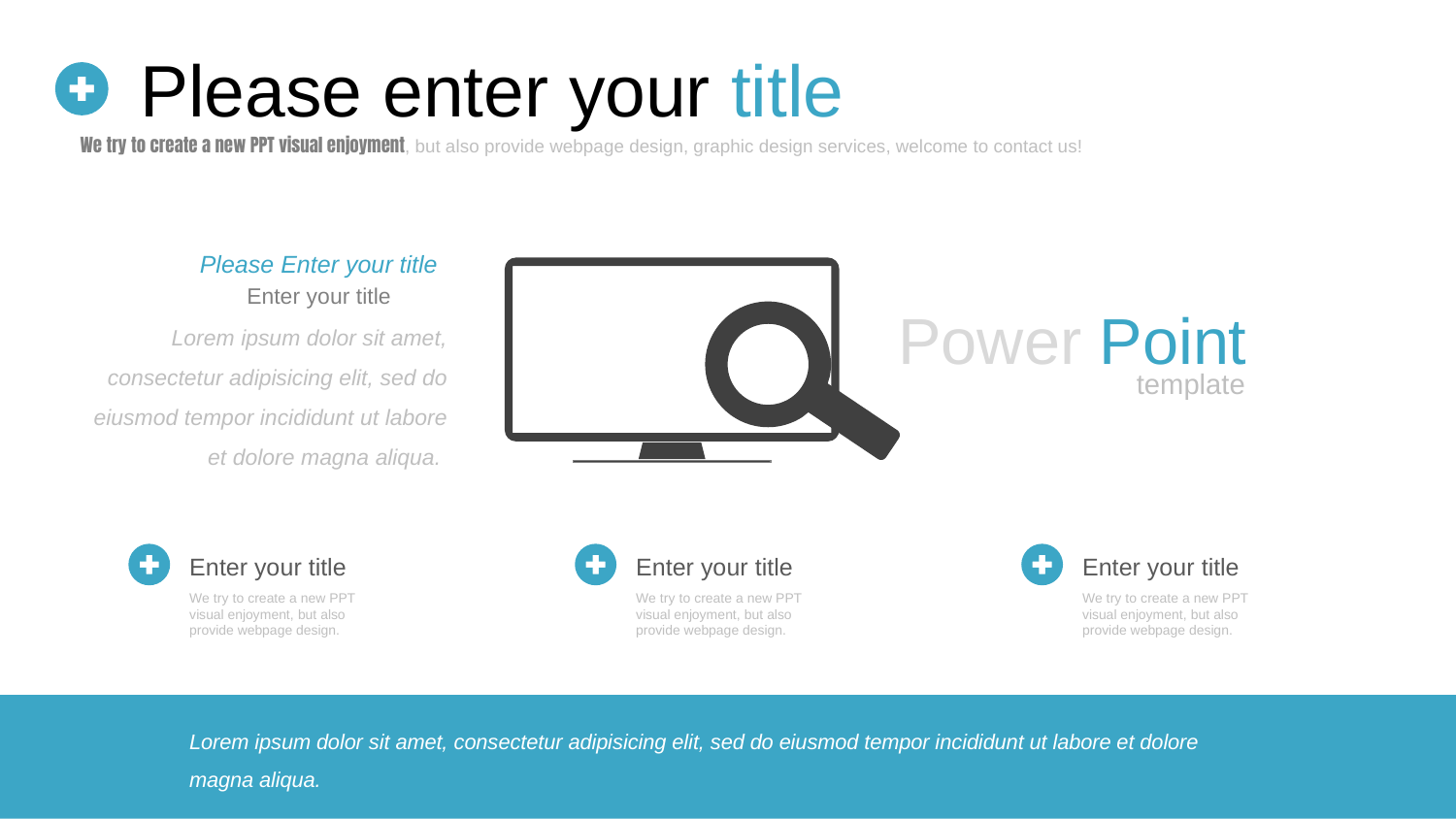

Please enter your title

We try to create a new PPT visual enjoyment, but also provide webpage design, graphic design services, welcome to contact us!
Please Enter your title
Enter your title

Power Point
Lorem ipsum dolor sit amet, consectetur adipisicing elit, sed do eiusmod tempor incididunt ut labore et dolore magna aliqua.

template

Enter your title
We try to create a new PPT visual enjoyment, but also provide webpage design.

Enter your title
We try to create a new PPT visual enjoyment, but also provide webpage design.

Enter your title
We try to create a new PPT visual enjoyment, but also provide webpage design.

Lorem ipsum dolor sit amet, consectetur adipisicing elit, sed do eiusmod tempor incididunt ut labore et dolore magna aliqua.